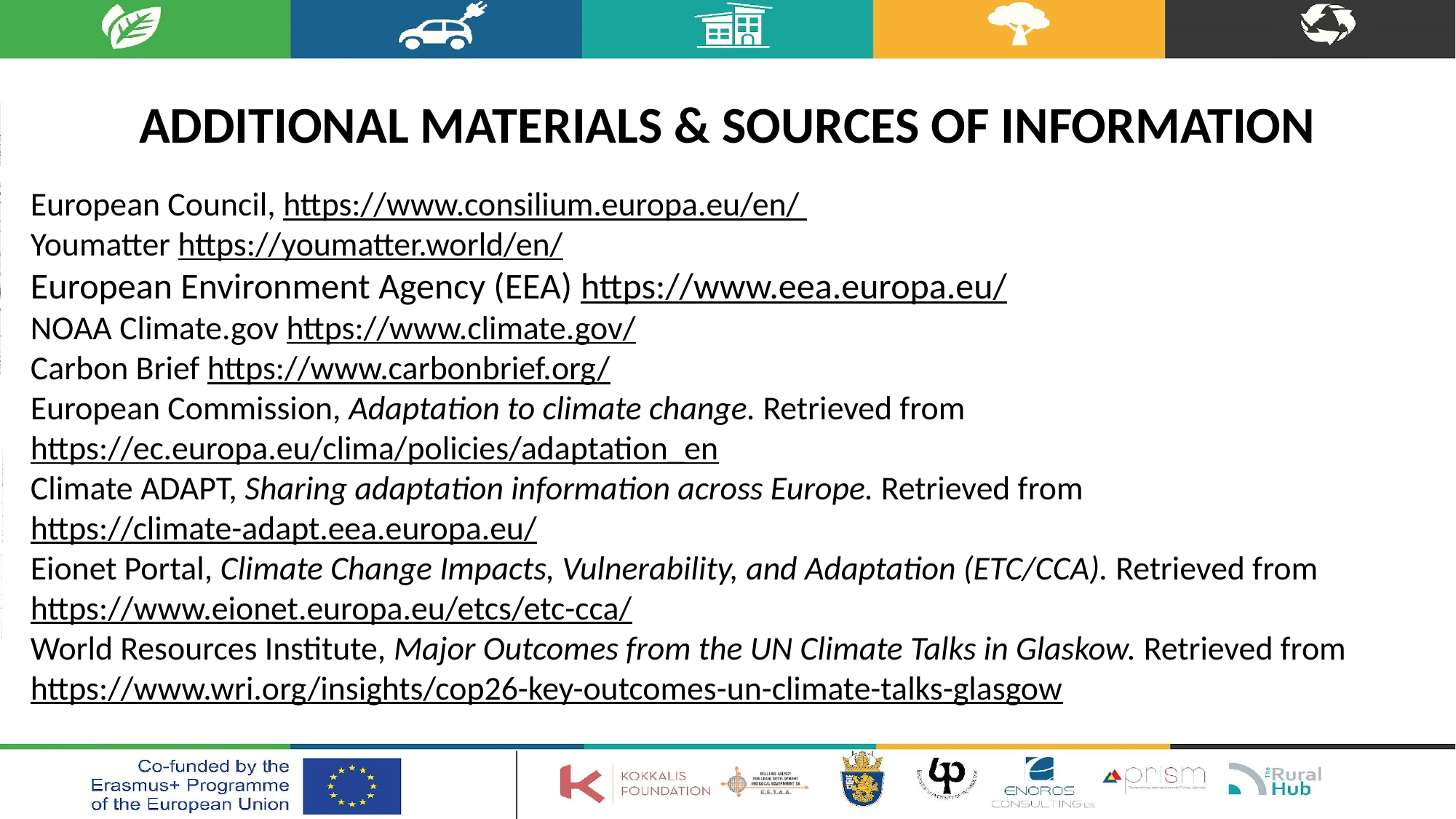

# Additional materials & sources of information
European Council, https://www.consilium.europa.eu/en/
Youmatter https://youmatter.world/en/
European Environment Agency (EEA) https://www.eea.europa.eu/
NOAA Climate.gov https://www.climate.gov/
Carbon Brief https://www.carbonbrief.org/
European Commission, Adaptation to climate change. Retrieved from https://ec.europa.eu/clima/policies/adaptation_en
Climate ADAPT, Sharing adaptation information across Europe. Retrieved from https://climate-adapt.eea.europa.eu/
Eionet Portal, Climate Change Impacts, Vulnerability, and Adaptation (ETC/CCA). Retrieved from https://www.eionet.europa.eu/etcs/etc-cca/
World Resources Institute, Major Outcomes from the UN Climate Talks in Glaskow. Retrieved from https://www.wri.org/insights/cop26-key-outcomes-un-climate-talks-glasgow